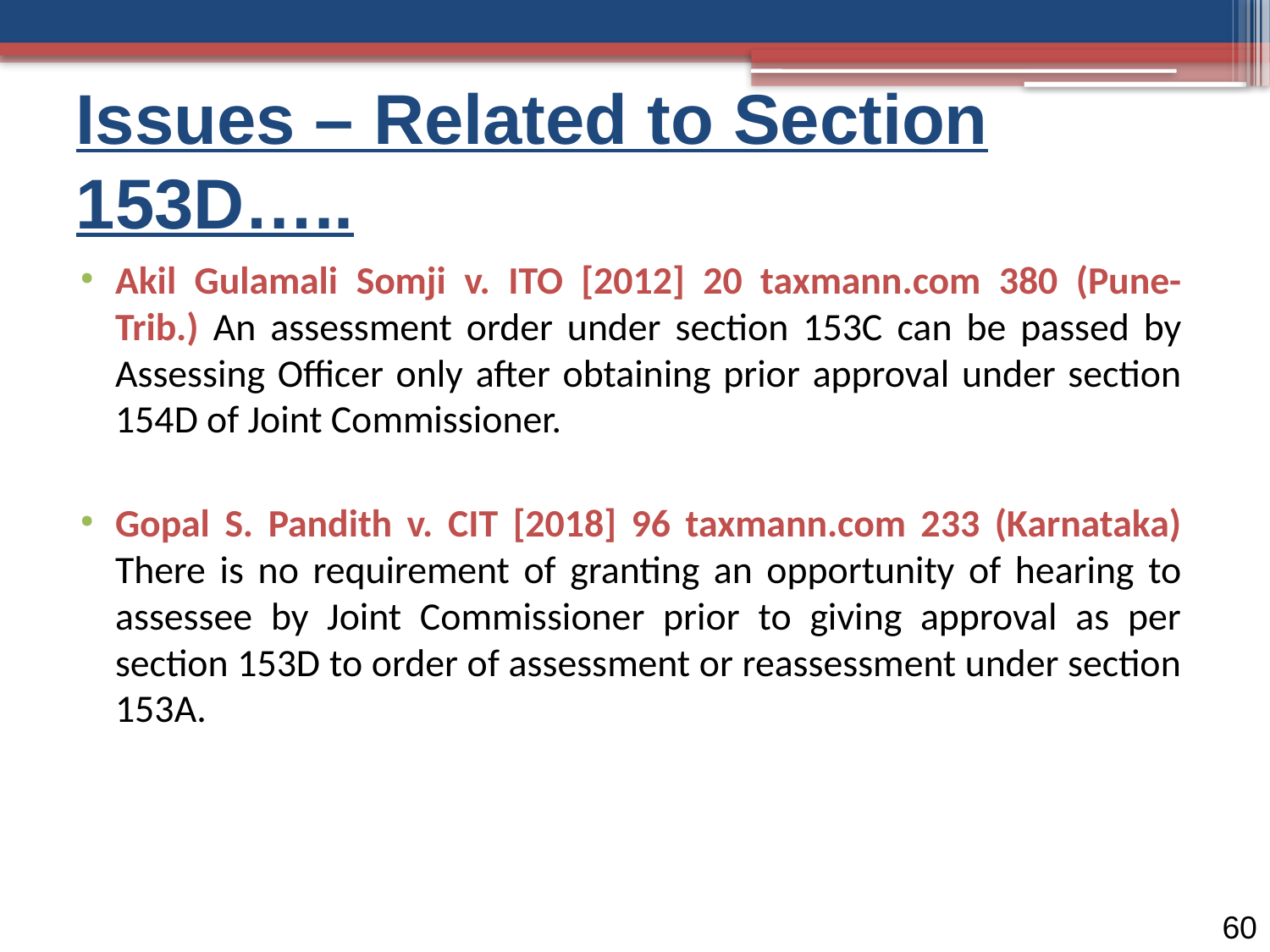

# Issues – Related to Section 153D…..
Akil Gulamali Somji v. ITO [2012] 20 taxmann.com 380 (Pune- Trib.) An assessment order under section 153C can be passed by Assessing Officer only after obtaining prior approval under section 154D of Joint Commissioner.

Gopal S. Pandith v. CIT [2018] 96 taxmann.com 233 (Karnataka) There is no requirement of granting an opportunity of hearing to assessee by Joint Commissioner prior to giving approval as per section 153D to order of assessment or reassessment under section 153A.
60